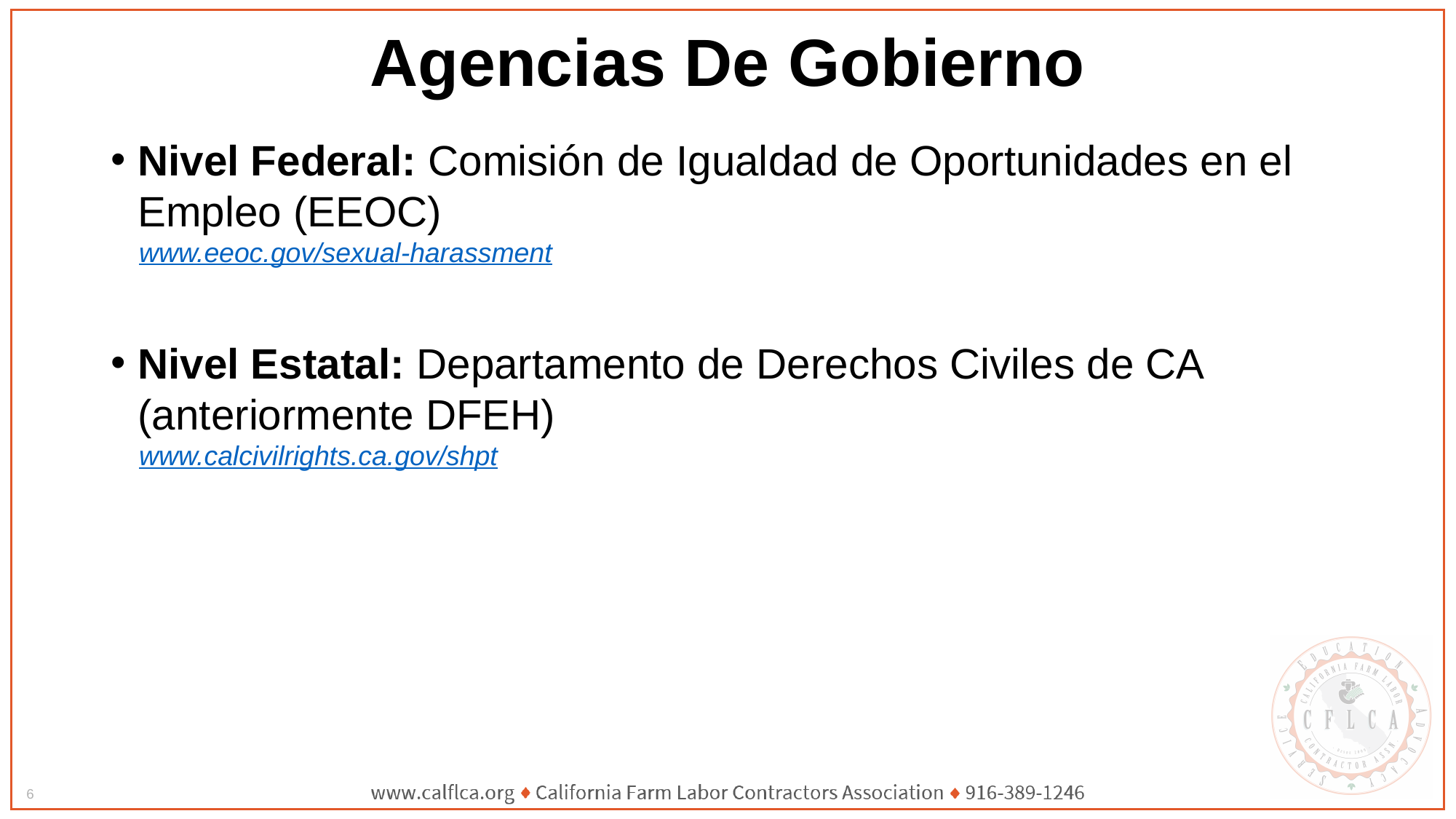

Agencias De Gobierno
Nivel Federal: Comisión de Igualdad de Oportunidades en el Empleo (EEOC)
www.eeoc.gov/sexual-harassment

Nivel Estatal: Departamento de Derechos Civiles de CA (anteriormente DFEH)
www.calcivilrights.ca.gov/shpt

6